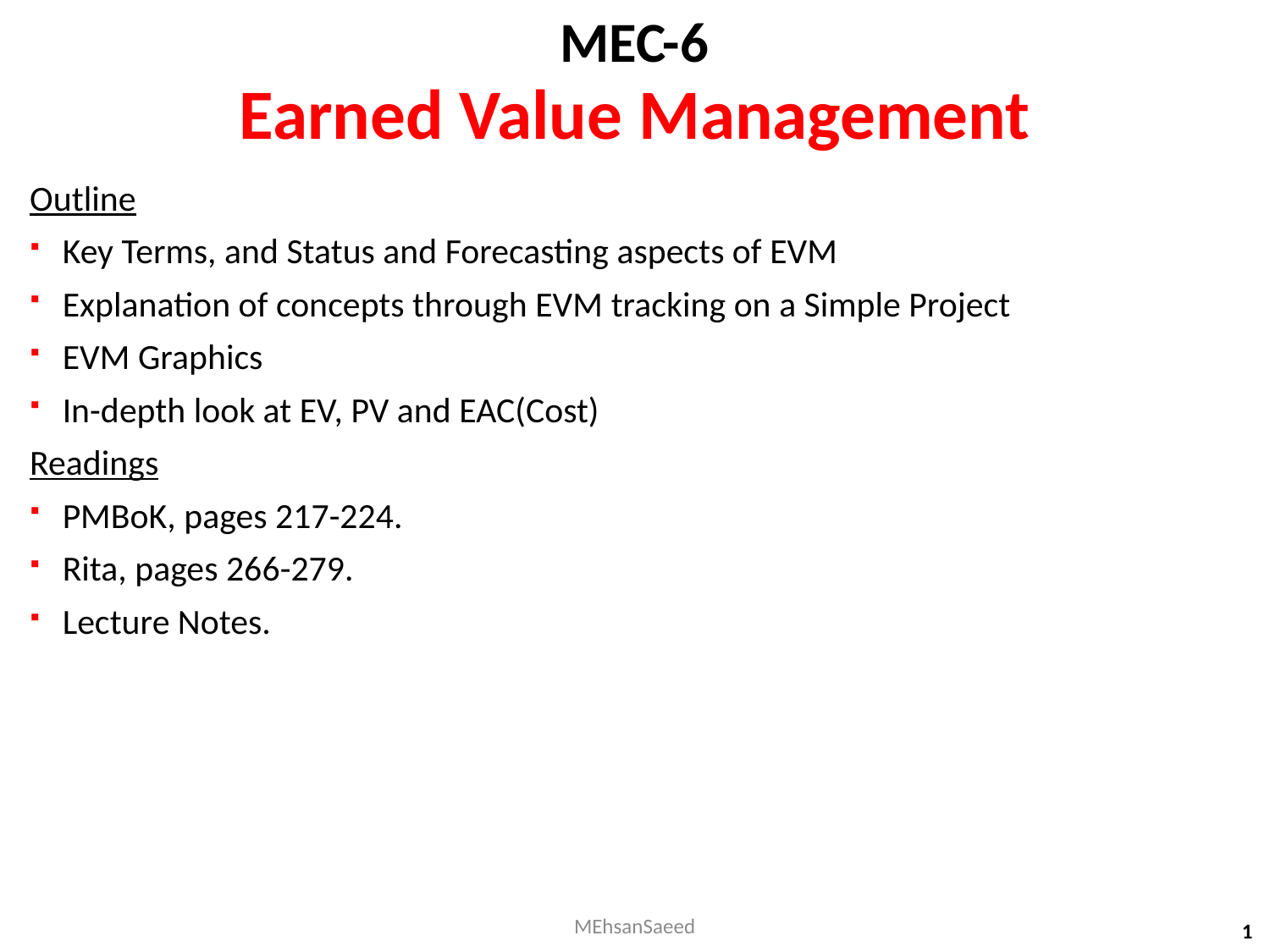

MEC-6
# Earned Value Management
Outline
Key Terms, and Status and Forecasting aspects of EVM
Explanation of concepts through EVM tracking on a Simple Project
EVM Graphics
In-depth look at EV, PV and EAC(Cost)
Readings
PMBoK, pages 217-224.
Rita, pages 266-279.
Lecture Notes.
MEhsanSaeed
1